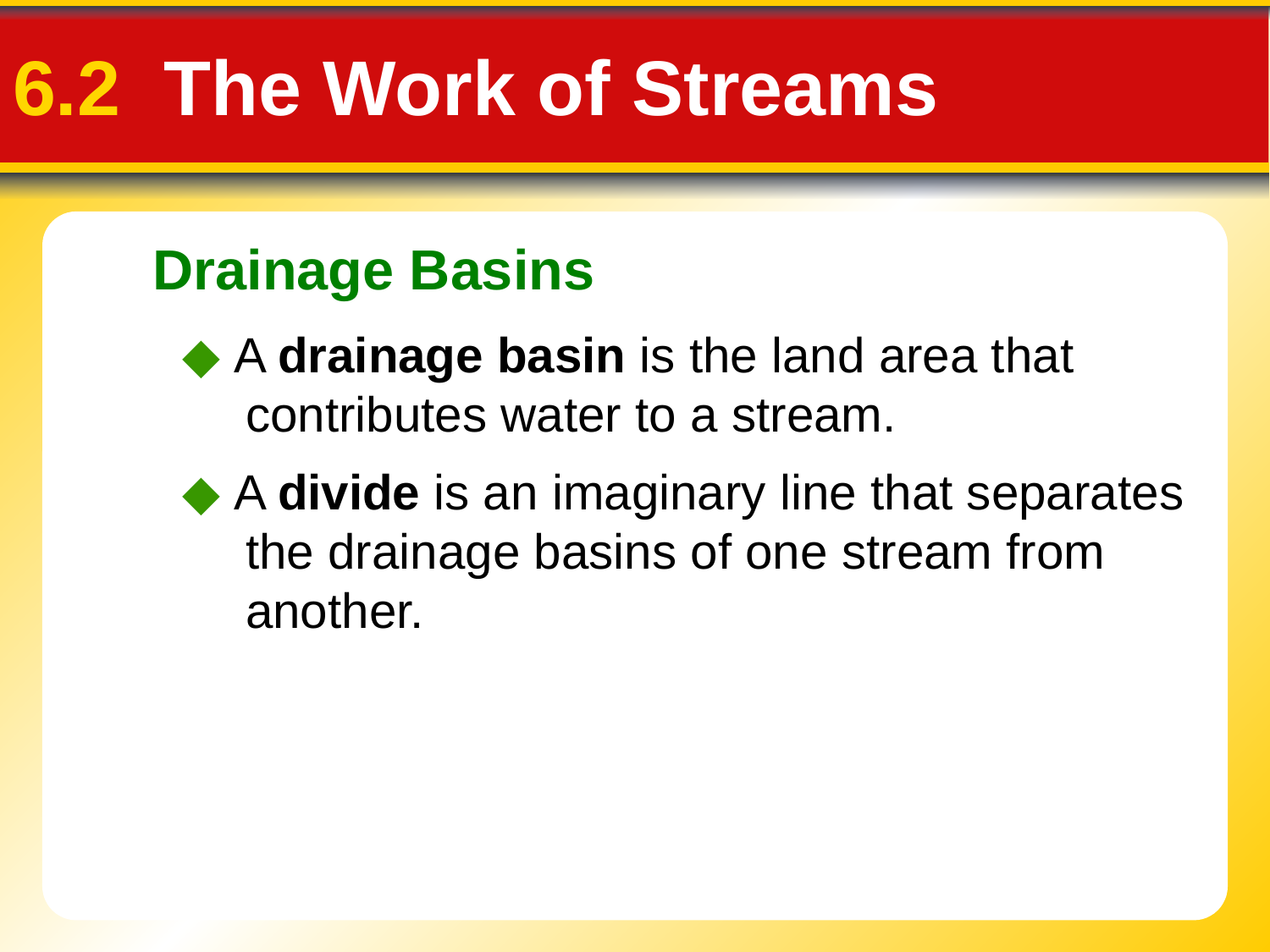

6.2  The Work of Streams

Drainage Basins
◆ A drainage basin is the land area that contributes water to a stream.
◆ A divide is an imaginary line that separates the drainage basins of one stream from another.